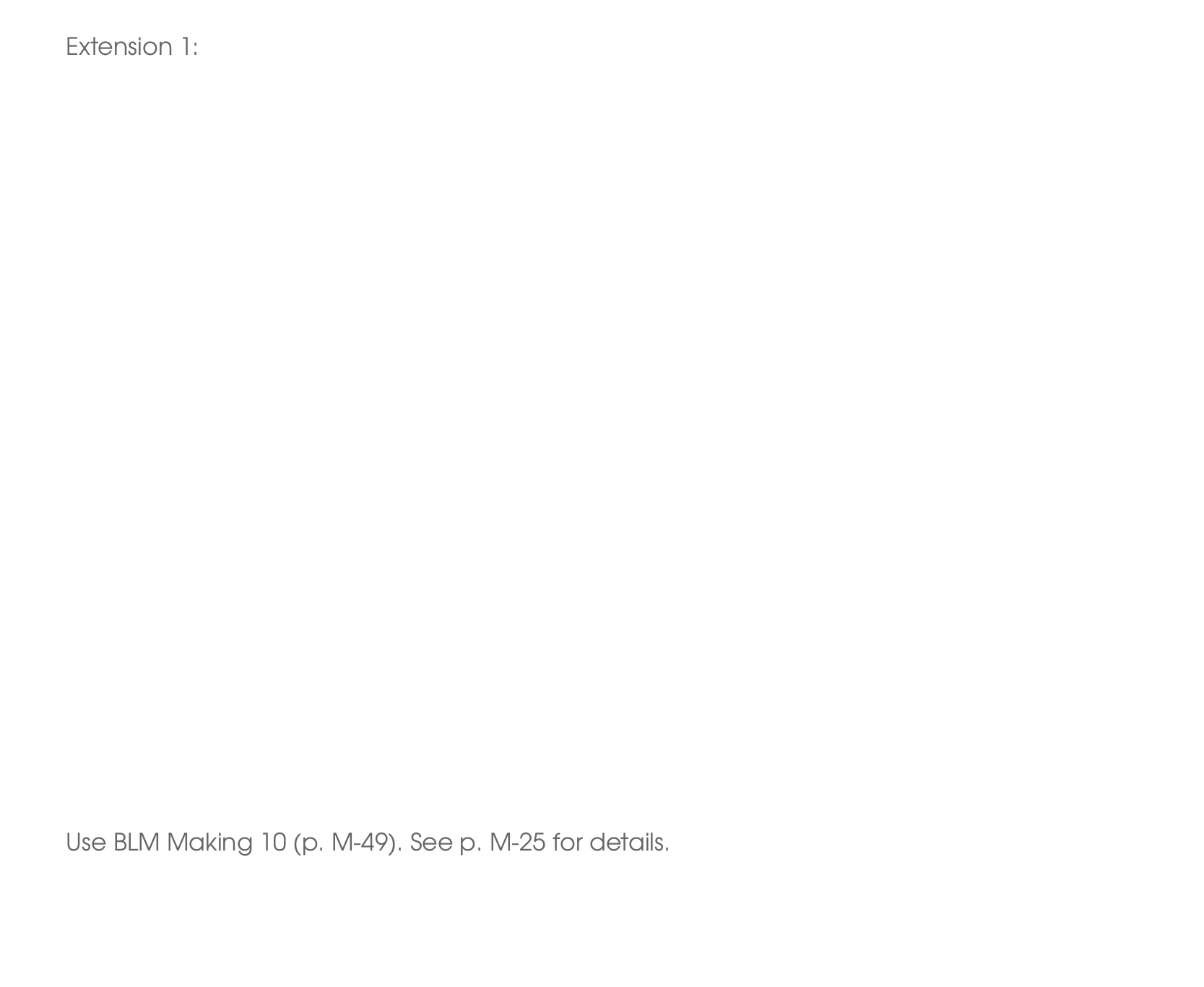

Extension 1:
Use BLM Making 10 (p. M-49). See p. M-25 for details.